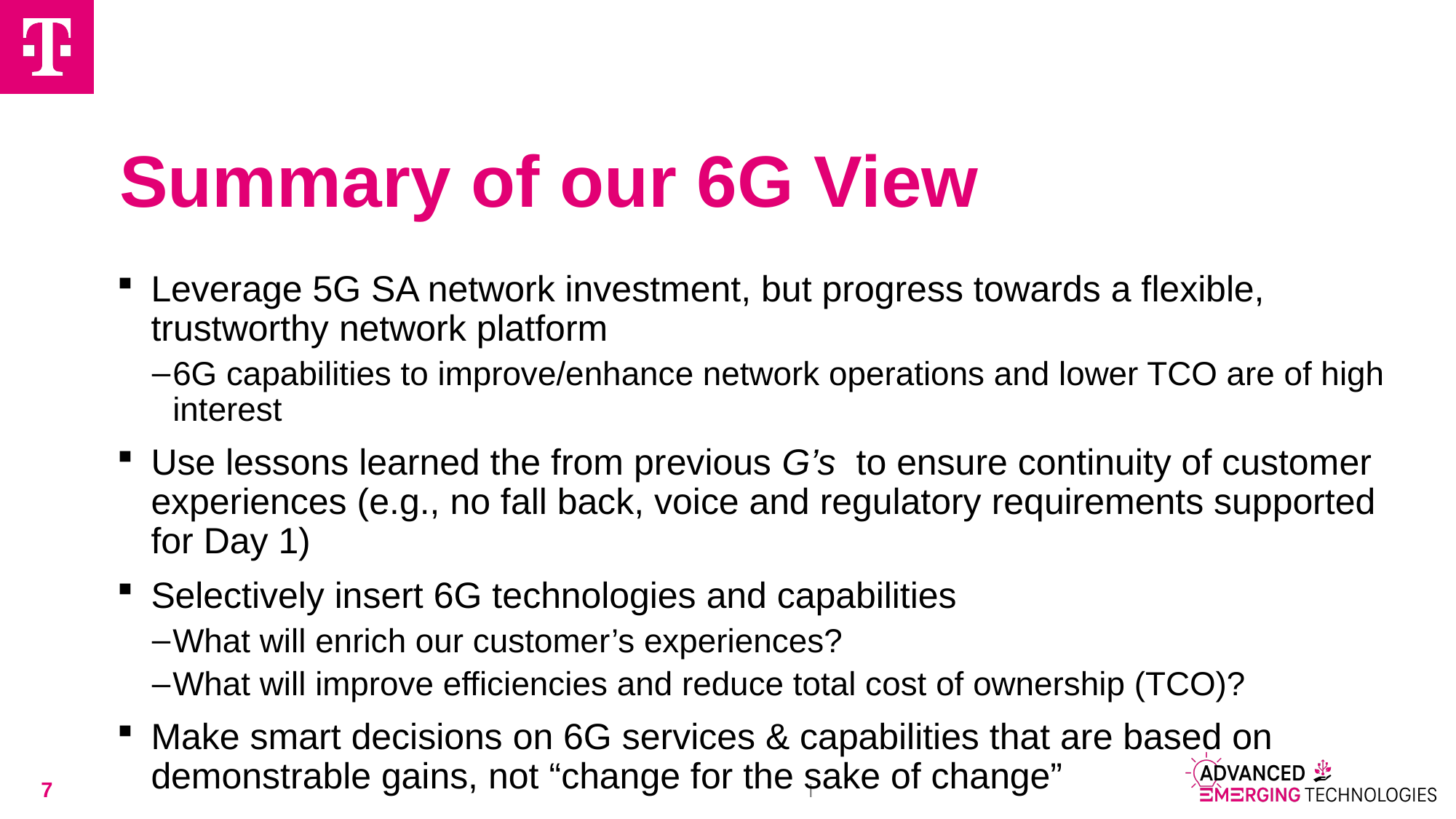

Summary of our 6G View
Leverage 5G SA network investment, but progress towards a flexible, trustworthy network platform
6G capabilities to improve/enhance network operations and lower TCO are of high interest
Use lessons learned the from previous G’s  to ensure continuity of customer experiences (e.g., no fall back, voice and regulatory requirements supported for Day 1)
Selectively insert 6G technologies and capabilities
What will enrich our customer’s experiences?
What will improve efficiencies and reduce total cost of ownership (TCO)?
Make smart decisions on 6G services & capabilities that are based on demonstrable gains, not “change for the sake of change”